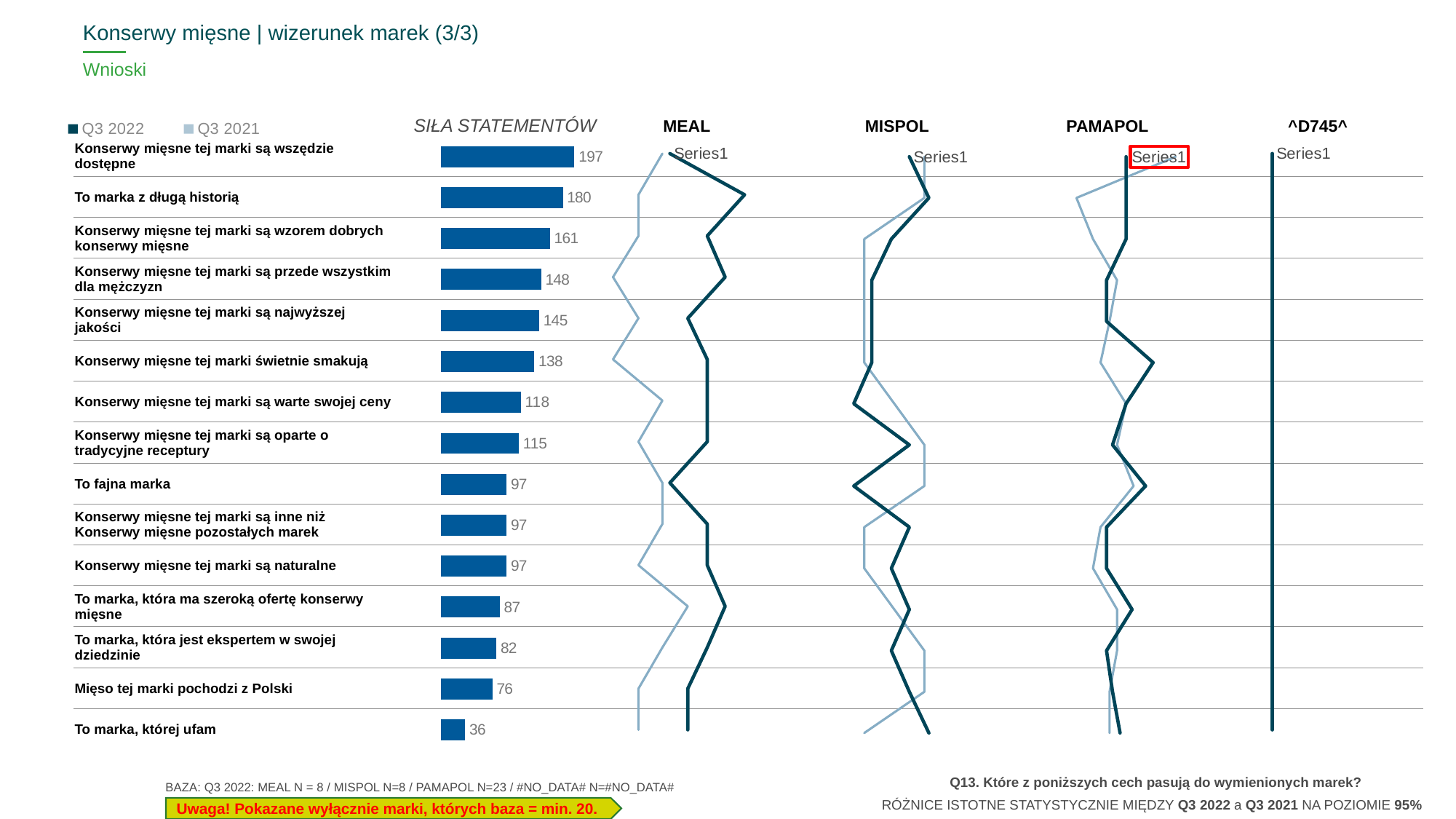

Konserwy mięsne | wizerunek marek (3/3)
# Wnioski
| MEAL | MISPOL | PAMAPOL | ^D745^ |
| --- | --- | --- | --- |

### Chart

| Category | Q3 2022 | Kolumna2 | Kolumna6 | Q3 2021 |
|---|---|---|---|---|
|  | None | None | None | None |
|  | None | None | None | None |
|  | None | None | None | None |
|  | None | None | None | None |
|  | None | None | None | None |
|  | None | None | None | None |
|  | None | None | None | None |
SIŁA STATEMENTÓW

### Chart

| Category | Q3 2022 | Q3 2021 |
|---|---|---|

### Chart

| Category | Q3 2022 | Q3 2021 |
|---|---|---|
| Konserwy mięsne tej marki są wszędzie dostępne |  |
| --- | --- |
| To marka z długą historią |  |
| Konserwy mięsne tej marki są wzorem dobrych konserwy mięsne |  |
| Konserwy mięsne tej marki są przede wszystkim dla mężczyzn |  |
| Konserwy mięsne tej marki są najwyższej jakości |  |
| Konserwy mięsne tej marki świetnie smakują |  |
| Konserwy mięsne tej marki są warte swojej ceny |  |
| Konserwy mięsne tej marki są oparte o tradycyjne receptury |  |
| To fajna marka |  |
| Konserwy mięsne tej marki są inne niż Konserwy mięsne pozostałych marek |  |
| Konserwy mięsne tej marki są naturalne |  |
| To marka, która ma szeroką ofertę konserwy mięsne |  |
| To marka, która jest ekspertem w swojej dziedzinie |  |
| Mięso tej marki pochodzi z Polski |  |
| To marka, której ufam |  |

### Chart

| Category | Seria 1 |
|---|---|
|  | 197.0 |
|  | 180.0 |
|  | 161.0 |
|  | 148.0 |
|  | 145.0 |
|  | 138.0 |
|  | 118.0 |
|  | 115.0 |
|  | 97.0 |
|  | 97.0 |
|  | 97.0 |
|  | 87.0 |
|  | 82.0 |
|  | 76.0 |
|  | 36.0 |

### Chart

| Category | Q3 2022 | Q3 2021 |
|---|---|---|

### Chart

| Category | Q3 2022 | Q3 2021 |
|---|---|---|
Q13. Które z poniższych cech pasują do wymienionych marek?

BAZA: Q3 2022: MEAL N = 8 / MISPOL N=8 / PAMAPOL N=23 / #NO_DATA# N=#NO_DATA#
RÓŻNICE ISTOTNE STATYSTYCZNIE MIĘDZY Q3 2022 a Q3 2021 NA POZIOMIE 95%
Uwaga! Pokazane wyłącznie marki, których baza = min. 20.